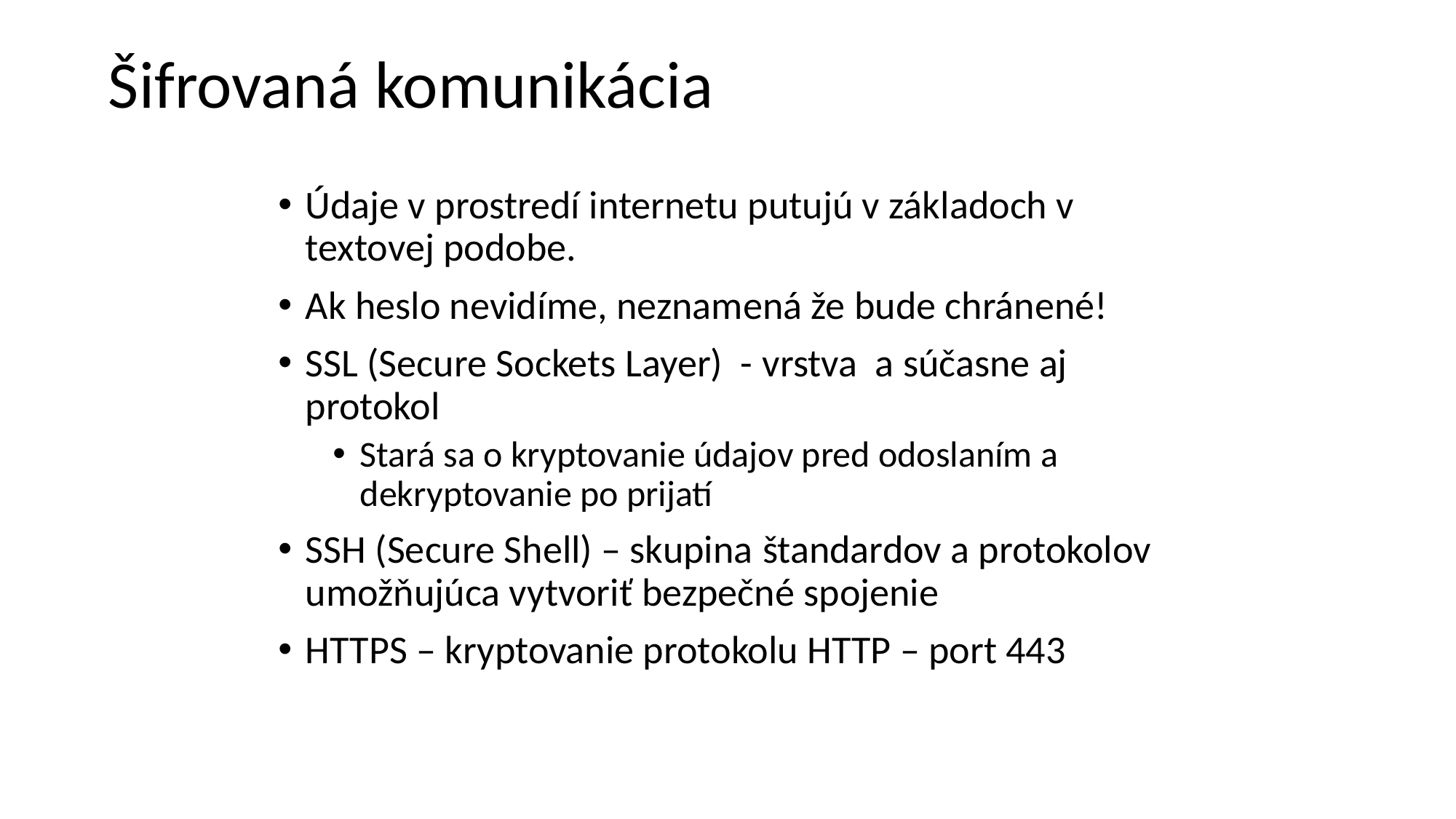

# Šifrovaná komunikácia
Údaje v prostredí internetu putujú v základoch v textovej podobe.
Ak heslo nevidíme, neznamená že bude chránené!
SSL (Secure Sockets Layer)  - vrstva  a súčasne aj protokol
Stará sa o kryptovanie údajov pred odoslaním a dekryptovanie po prijatí
SSH (Secure Shell) – skupina štandardov a protokolov umožňujúca vytvoriť bezpečné spojenie
HTTPS – kryptovanie protokolu HTTP – port 443